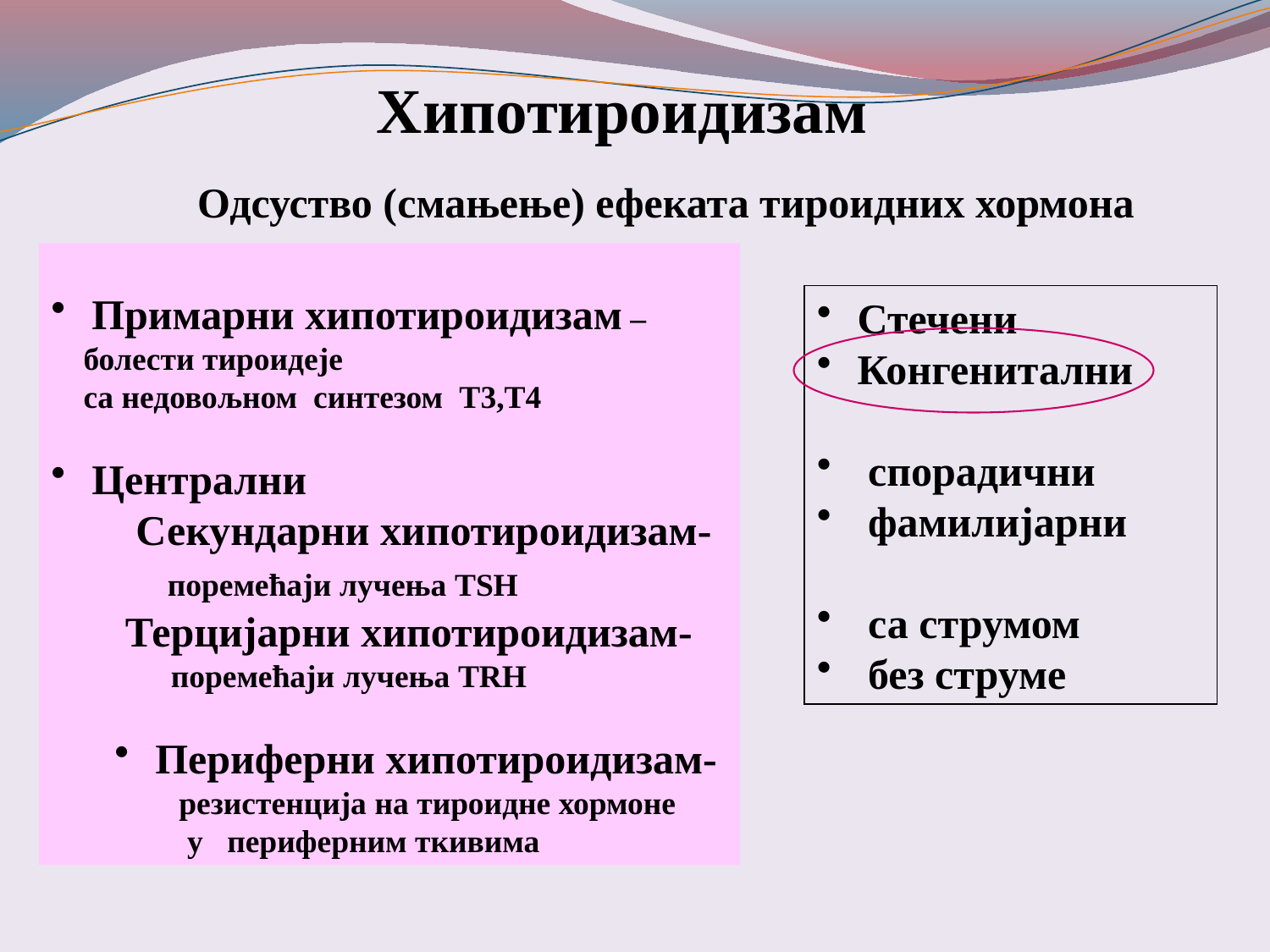

Хипотироидизам
Одсуство (смањење) ефеката тироидних хормона

 Примарни хипотироидизам –
    болести тироидеје
    са недовољном  синтезом  Т3,Т4

 Централни
  Секундарни хипотироидизам-
     поремећаји лучења ТSH
 Терцијарни хипотироидизам-
       поремећаји лучења ТRH

 Периферни хипотироидизам-
        резистенција на тироидне хормоне
         у   периферним ткивима
 Стечени
 Конгенитални

  спорадични
  фамилијарни

  са струмом
  без струме